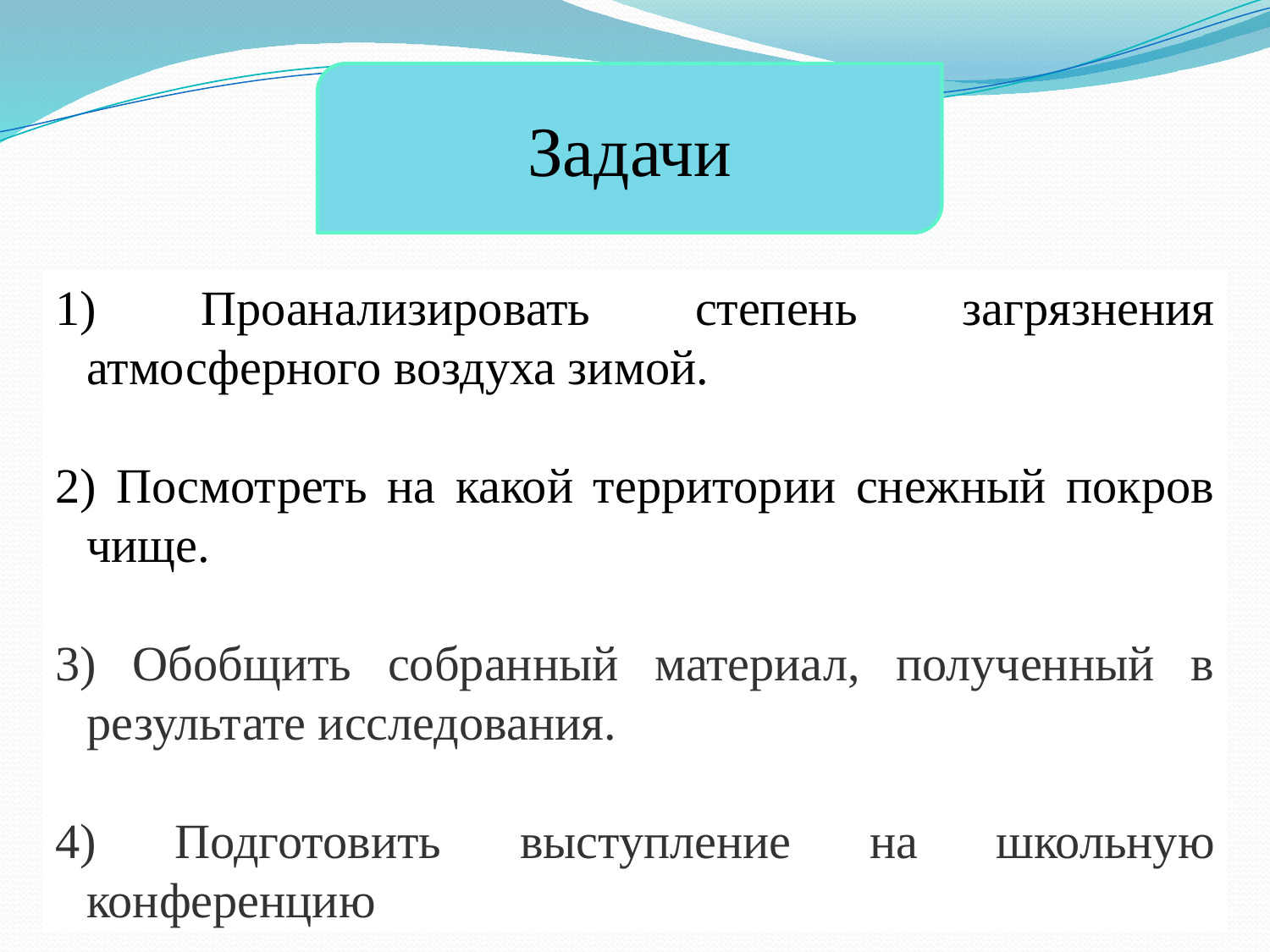

Задачи
 Проанализировать степень загрязнения атмосферного воздуха зимой.

 Посмотреть на какой территории снежный покров чище.

 Обобщить собранный материал, полученный в результате исследования.

 Подготовить выступление на школьную конференцию